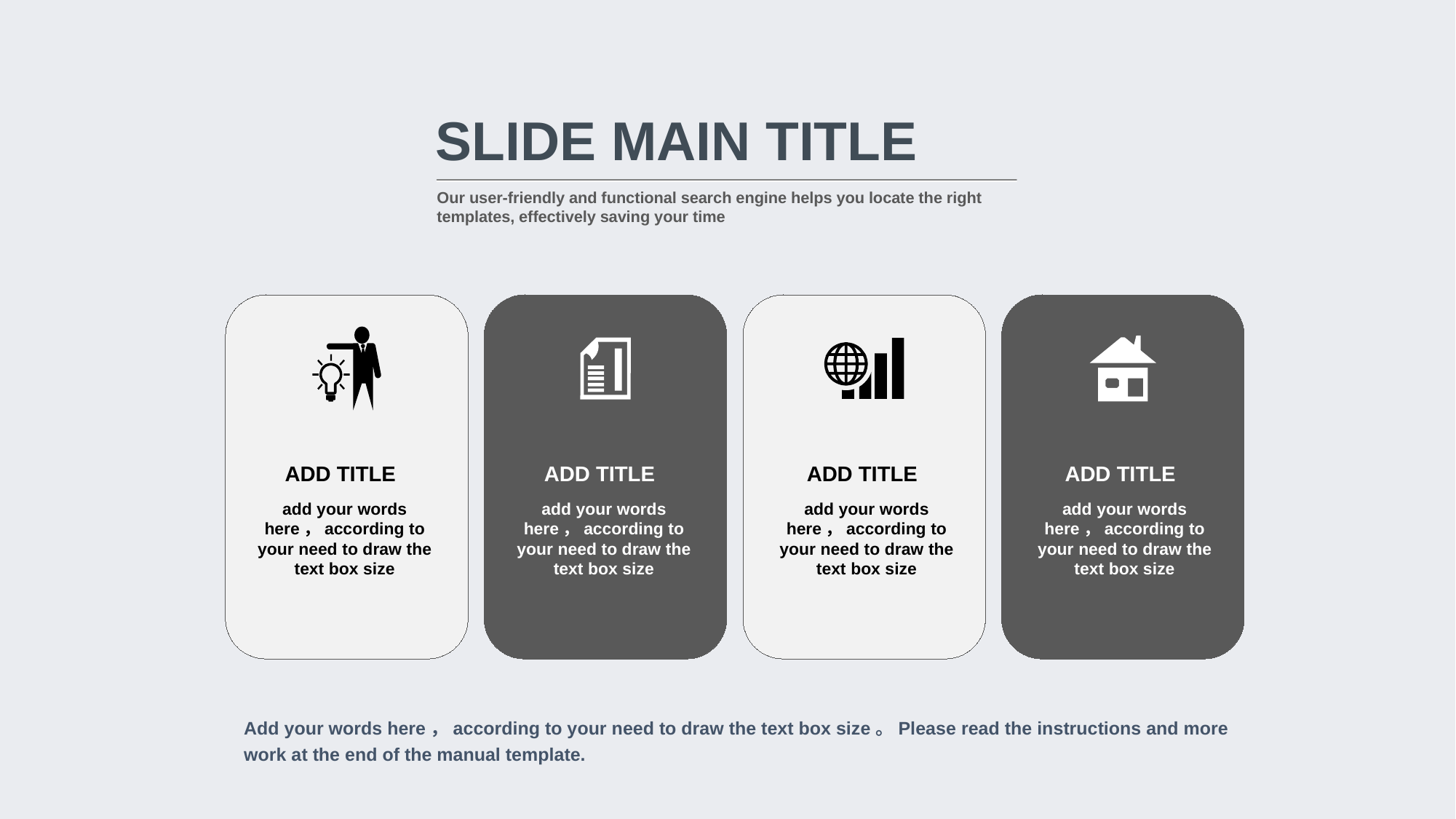

SLIDE MAIN TITLE
Our user-friendly and functional search engine helps you locate the right templates, effectively saving your time

ADD TITLE
ADD TITLE
ADD TITLE
ADD TITLE
add your words here，according to your need to draw the text box size
add your words here，according to your need to draw the text box size
add your words here，according to your need to draw the text box size
add your words here，according to your need to draw the text box size
Add your words here，according to your need to draw the text box size。Please read the instructions and more work at the end of the manual template.